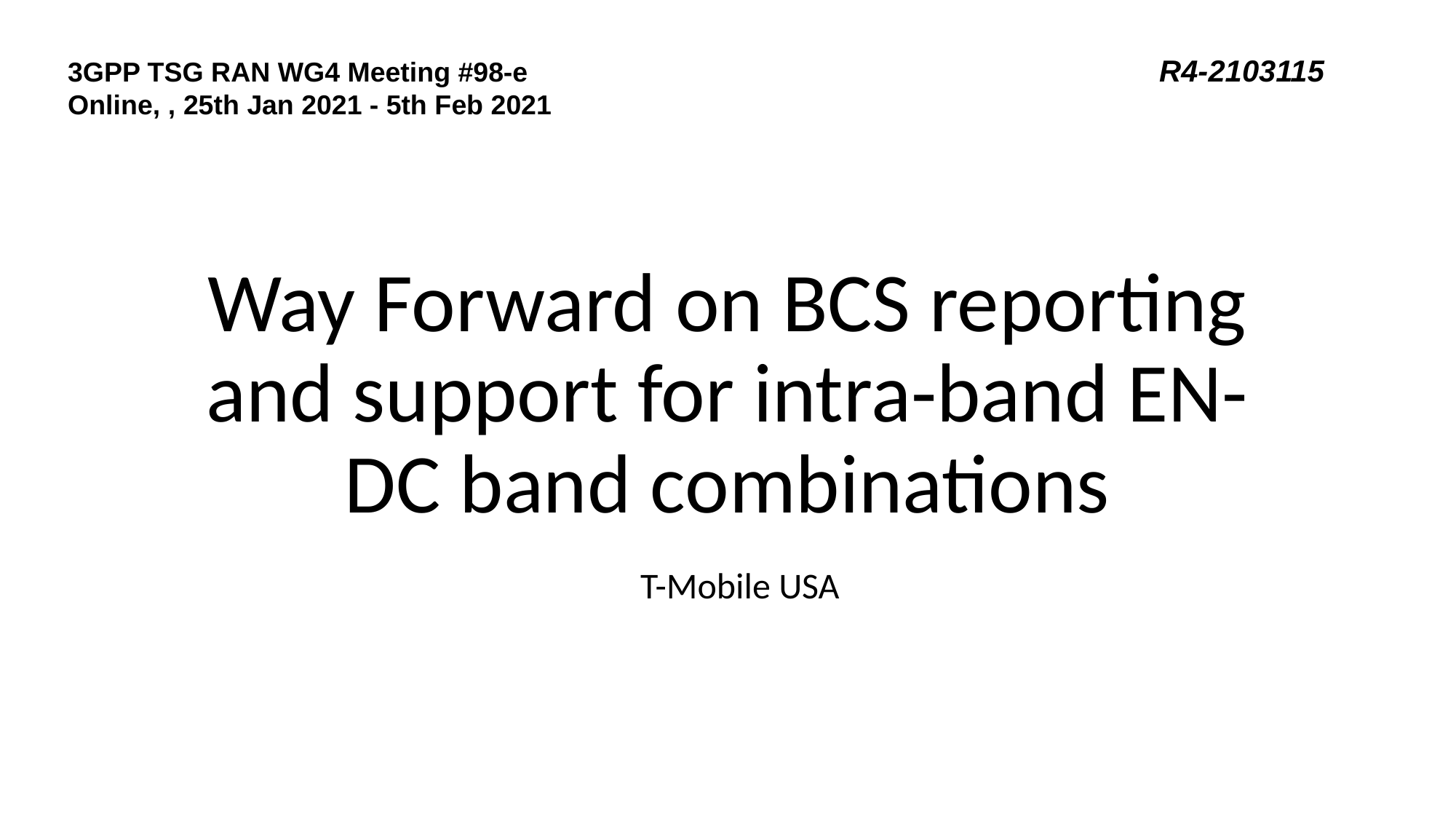

3GPP TSG RAN WG4 Meeting #98-e					R4-2103115
Online, , 25th Jan 2021 - 5th Feb 2021
# Way Forward on BCS reporting and support for intra-band EN-DC band combinations
T-Mobile USA